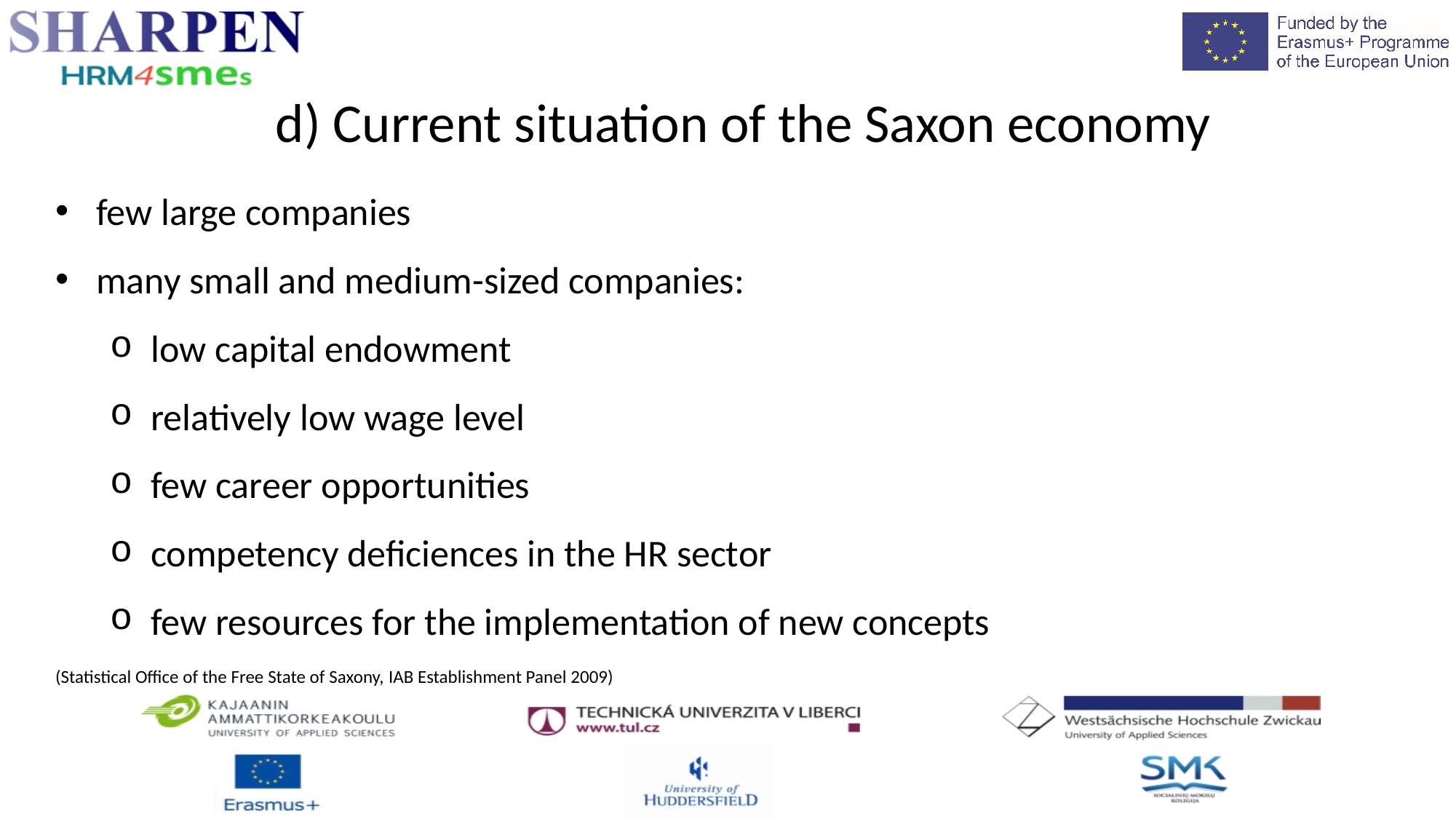

d) Current situation of the Saxon economy
few large companies
many small and medium-sized companies:
low capital endowment
relatively low wage level
few career opportunities
competency deficiences in the HR sector
few resources for the implementation of new concepts
(Statistical Office of the Free State of Saxony, IAB Establishment Panel 2009)